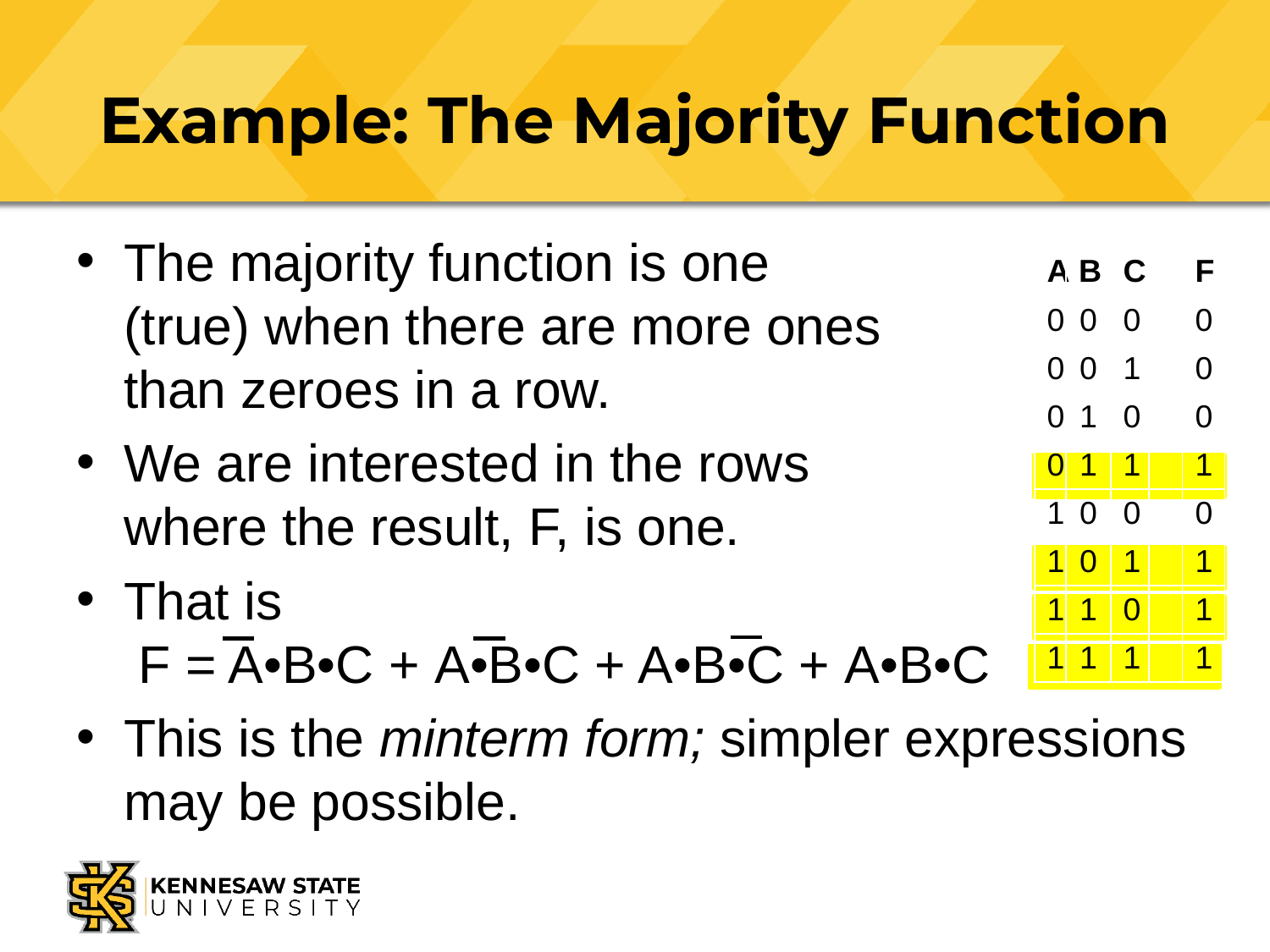

# Example: The Majority Function
The majority function is one
(true) when there are more ones
than zeroes in a row.
We are interested in the rows
where the result, F, is one.
That is
 F = A•B•C + A•B•C + A•B•C + A•B•C
This is the minterm form; simpler expressions may be possible.
| A | B | C |  | F |
| --- | --- | --- | --- | --- |
| 0 | 0 | 0 |  | 0 |
| 0 | 0 | 1 |  | 0 |
| 0 | 1 | 0 |  | 0 |
| 0 | 1 | 1 |  | 1 |
| 1 | 0 | 0 |  | 0 |
| 1 | 0 | 1 |  | 1 |
| 1 | 1 | 0 |  | 1 |
| 1 | 1 | 1 |  | 1 |